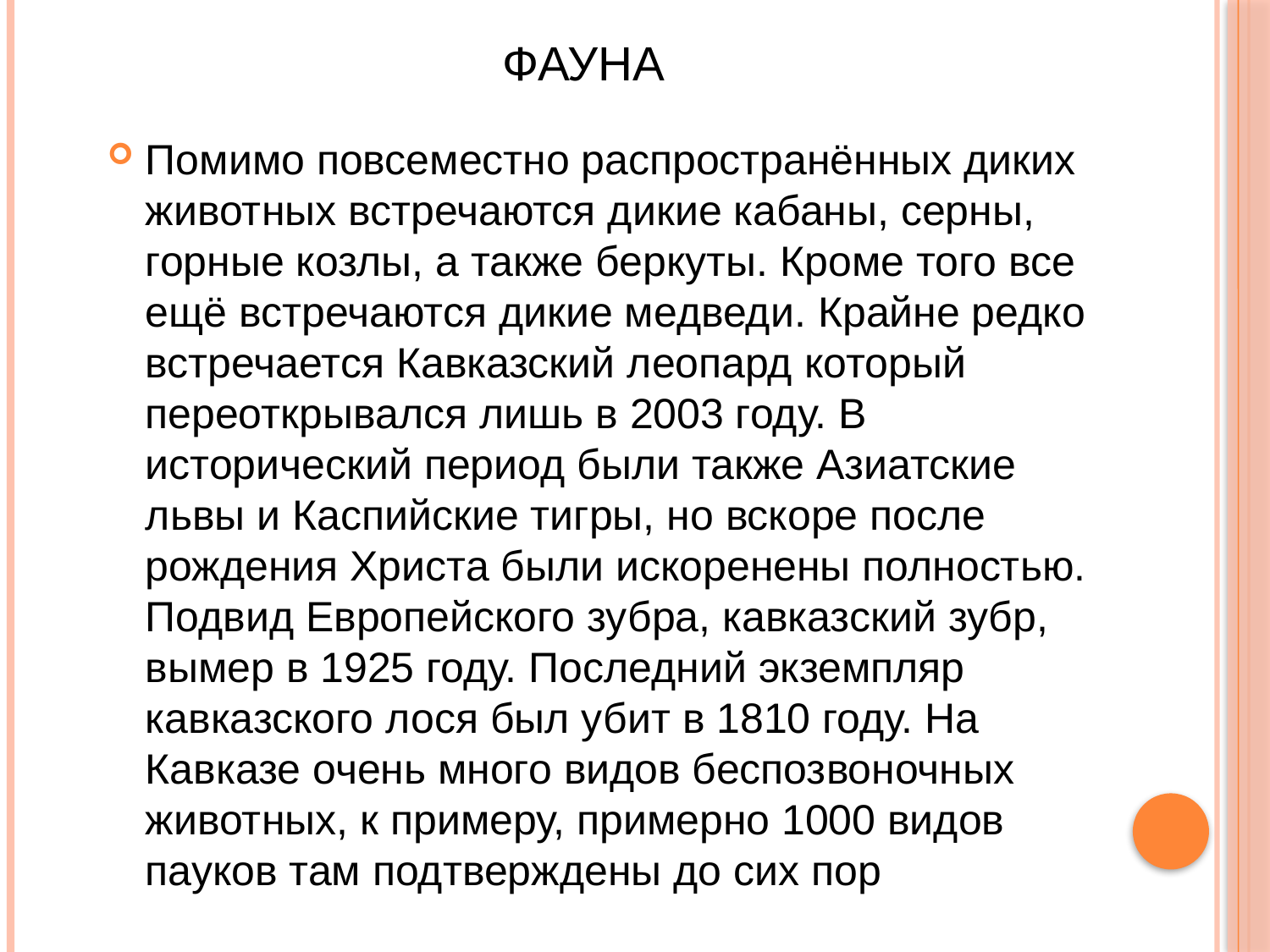

# Фауна
Помимо повсеместно распространённых диких животных встречаются дикие кабаны, серны, горные козлы, а также беркуты. Кроме того все ещё встречаются дикие медведи. Крайне редко встречается Кавказский леопард который переоткрывался лишь в 2003 году. В исторический период были также Азиатские львы и Каспийские тигры, но вскоре после рождения Христа были искоренены полностью. Подвид Европейского зубра, кавказский зубр, вымер в 1925 году. Последний экземпляр кавказского лося был убит в 1810 году. На Кавказе очень много видов беспозвоночных животных, к примеру, примерно 1000 видов пауков там подтверждены до сих пор